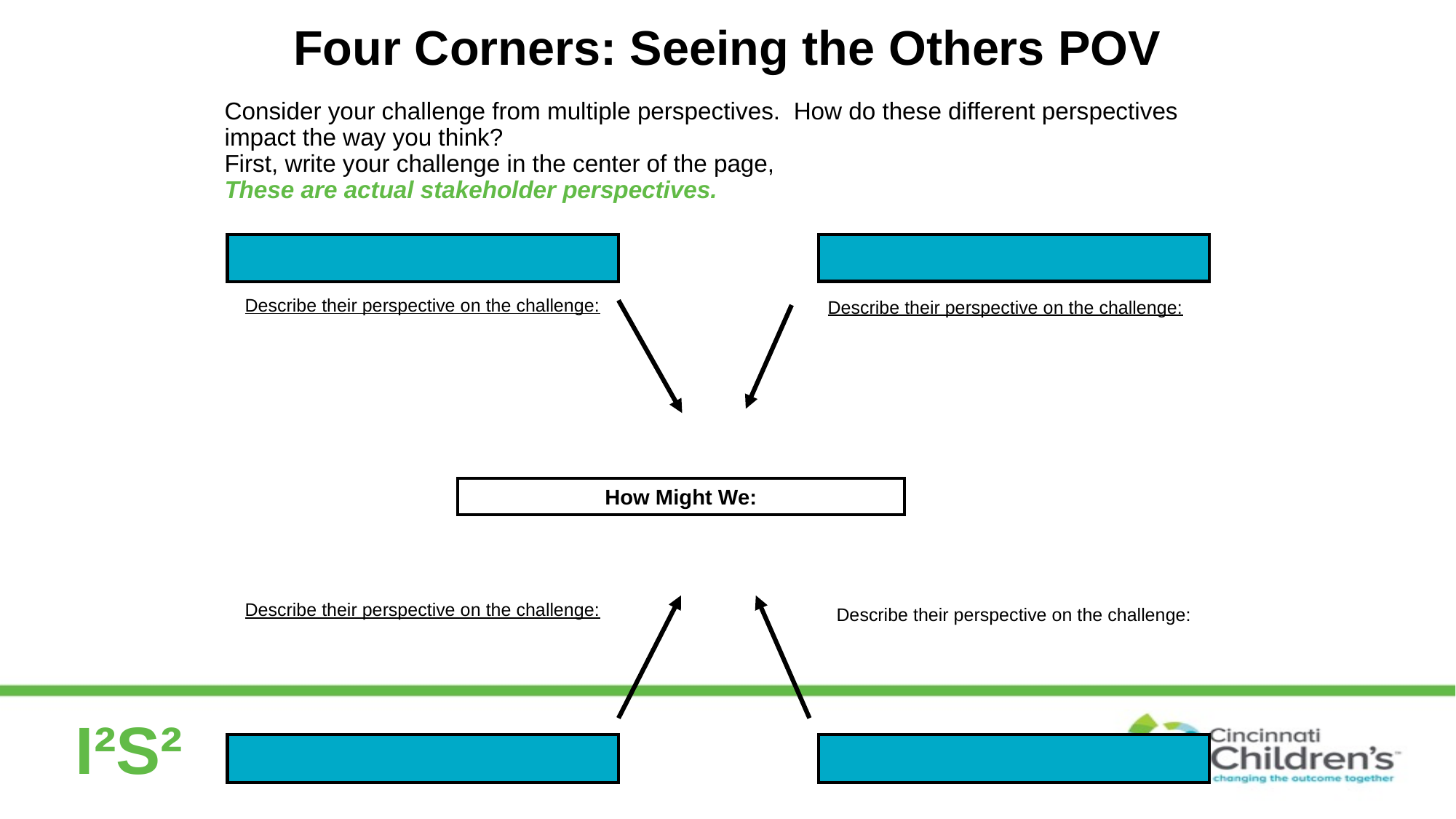

Four Corners: Seeing the Others POV
Consider your challenge from multiple perspectives.  How do these different perspectives impact the way you think?
First, write your challenge in the center of the page,
These are actual stakeholder perspectives.

Describe their perspective on the challenge:

Describe their perspective on the challenge:

How Might We:
Describe their perspective on the challenge:

Describe their perspective on the challenge: